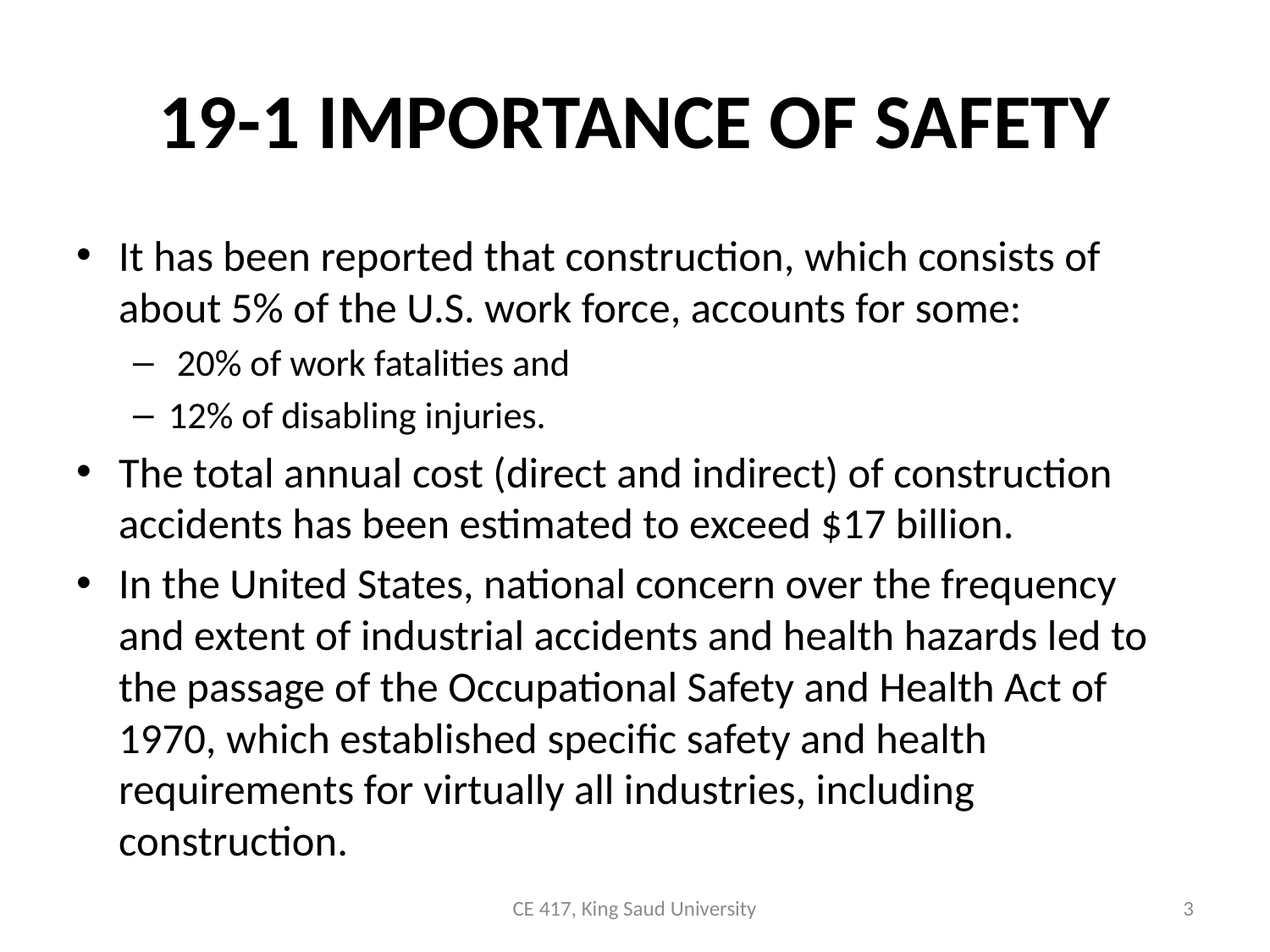

# 19-1 IMPORTANCE OF SAFETY
It has been reported that construction, which consists of about 5% of the U.S. work force, accounts for some:
 20% of work fatalities and
12% of disabling injuries.
The total annual cost (direct and indirect) of construction accidents has been estimated to exceed $17 billion.
In the United States, national concern over the frequency and extent of industrial accidents and health hazards led to the passage of the Occupational Safety and Health Act of 1970, which established specific safety and health requirements for virtually all industries, including construction.
CE 417, King Saud University
3